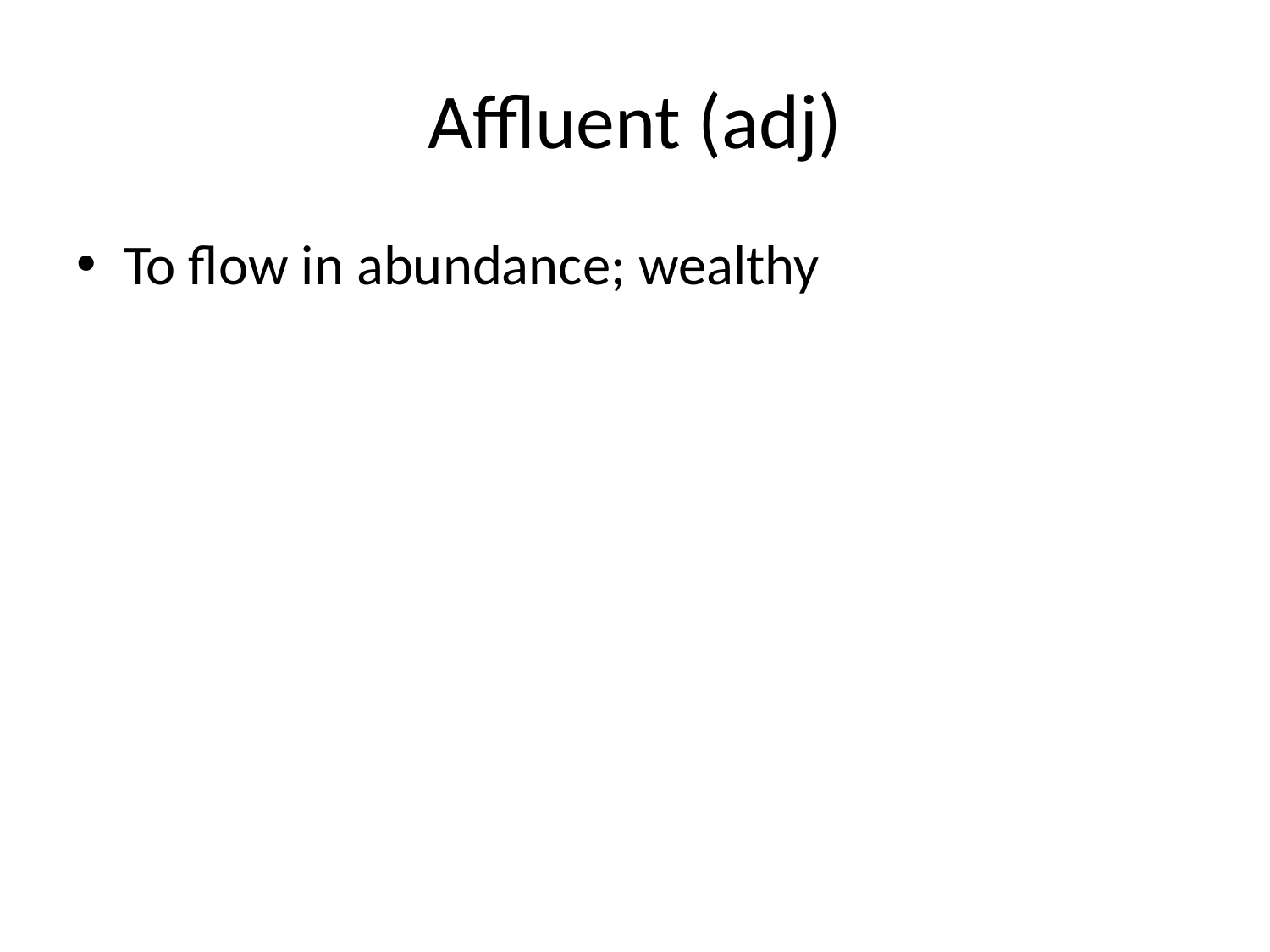

# Affluent (adj)
To flow in abundance; wealthy